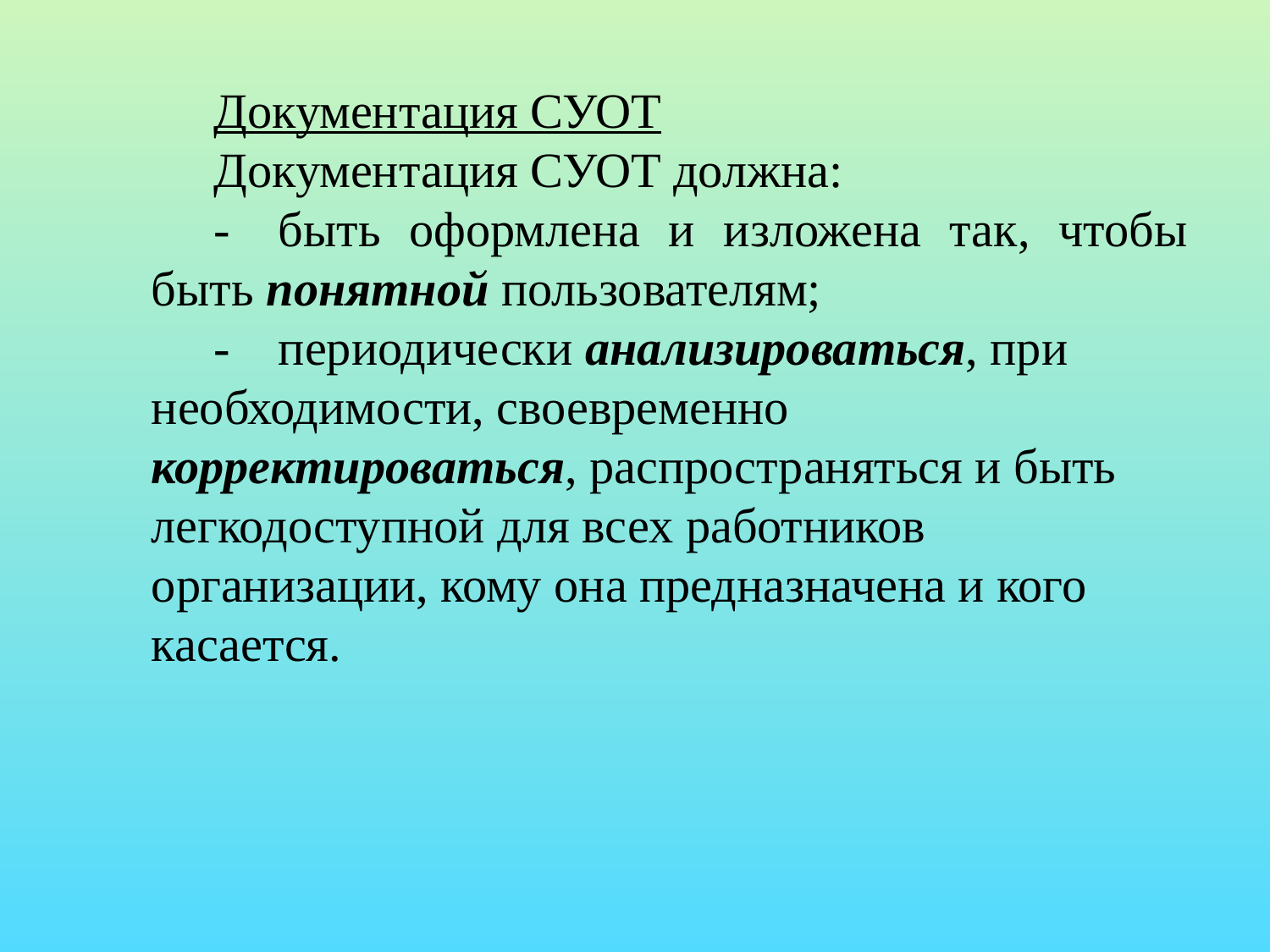

Документация СУОТ
Документация СУОТ должна:
-	быть оформлена и изложена так, чтобы быть понятной пользователям;
-	периодически анализироваться, при необходимости, своевременно корректироваться, распространяться и быть легкодоступной для всех работников организации, кому она предназначена и кого касается.